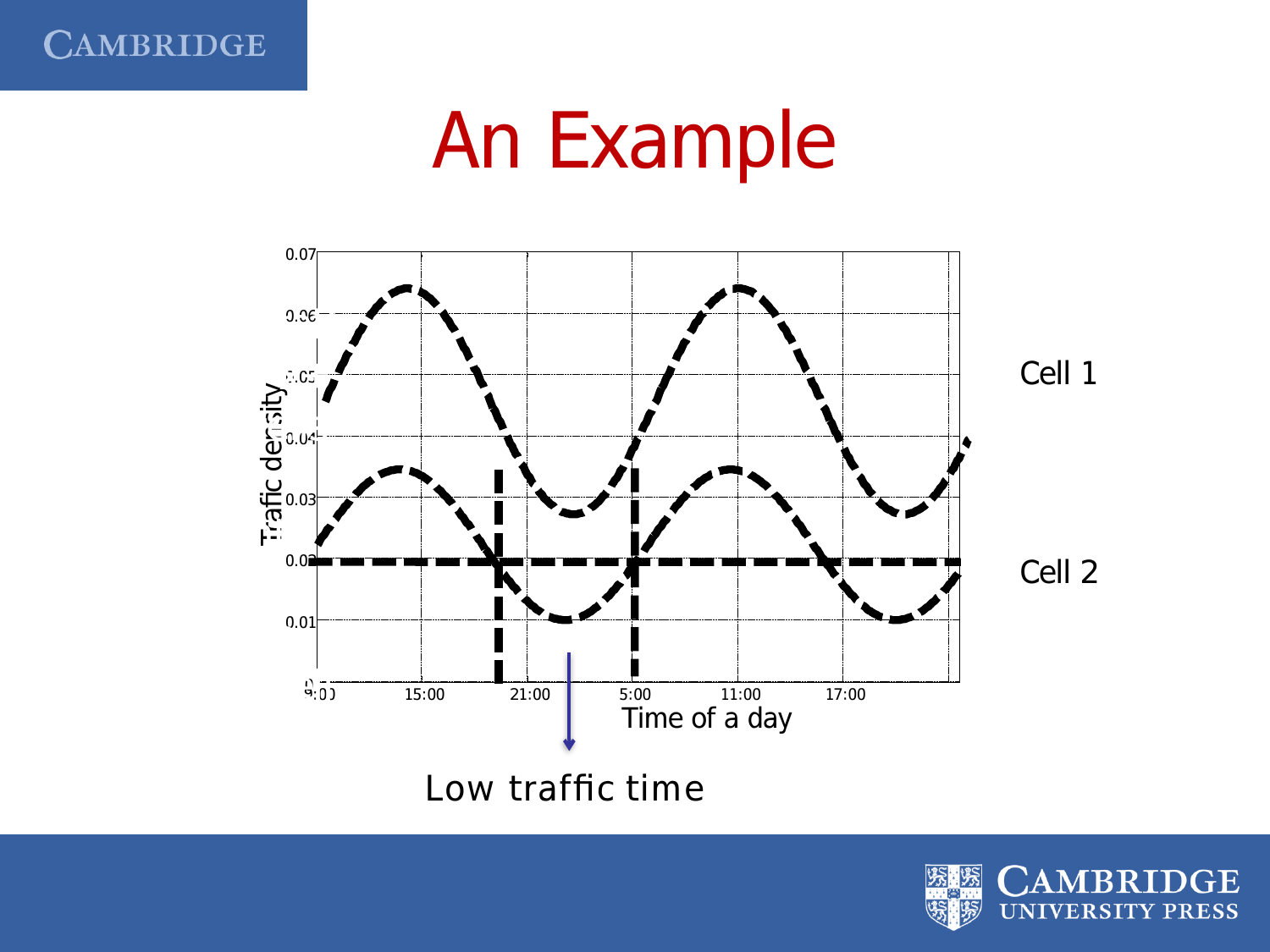

An Example
0.07

Total traffic
in x+1 cells
0.06

Cell 1
0.05

0.04

Trafic density

0.03

day/night
traffic pattern
for one cell
Cell 2
0.02

0.01

0

9:00
15:00
21:00
5:00
11:00
17:00
Time of a day
Low traffic time